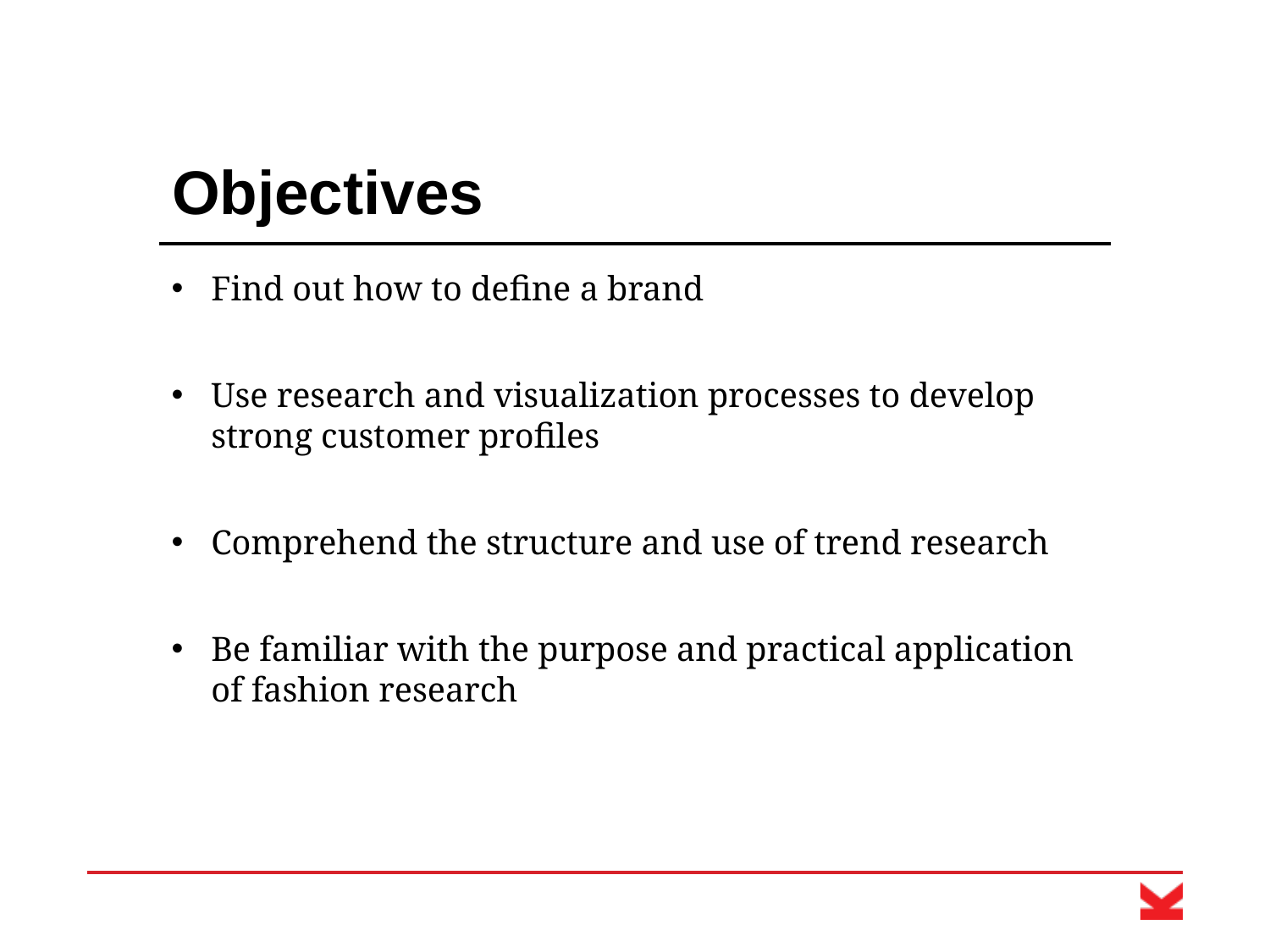

# Objectives
Find out how to define a brand

Use research and visualization processes to develop strong customer profiles

Comprehend the structure and use of trend research

Be familiar with the purpose and practical application of fashion research